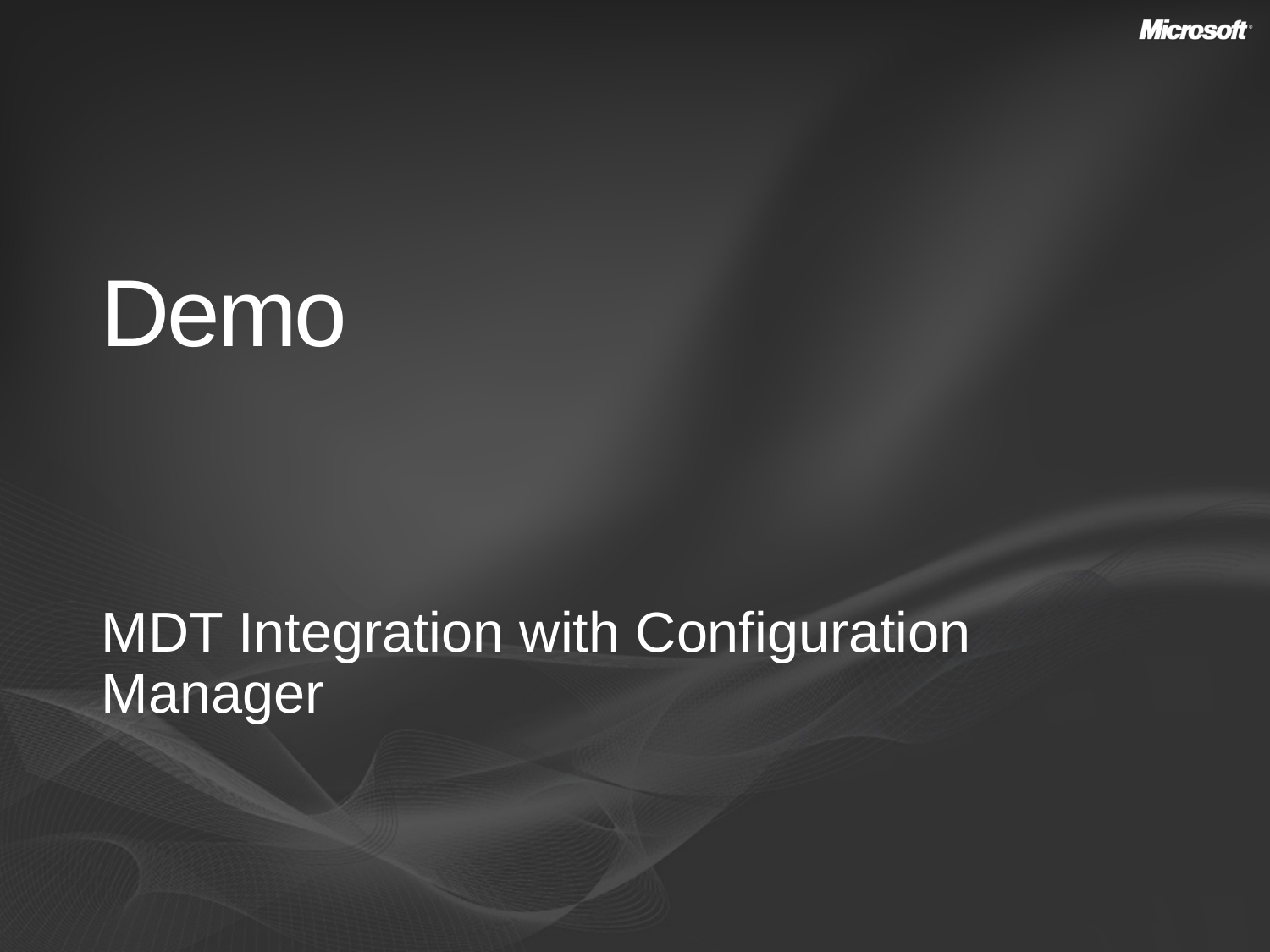

# Demo
MDT Integration with Configuration Manager